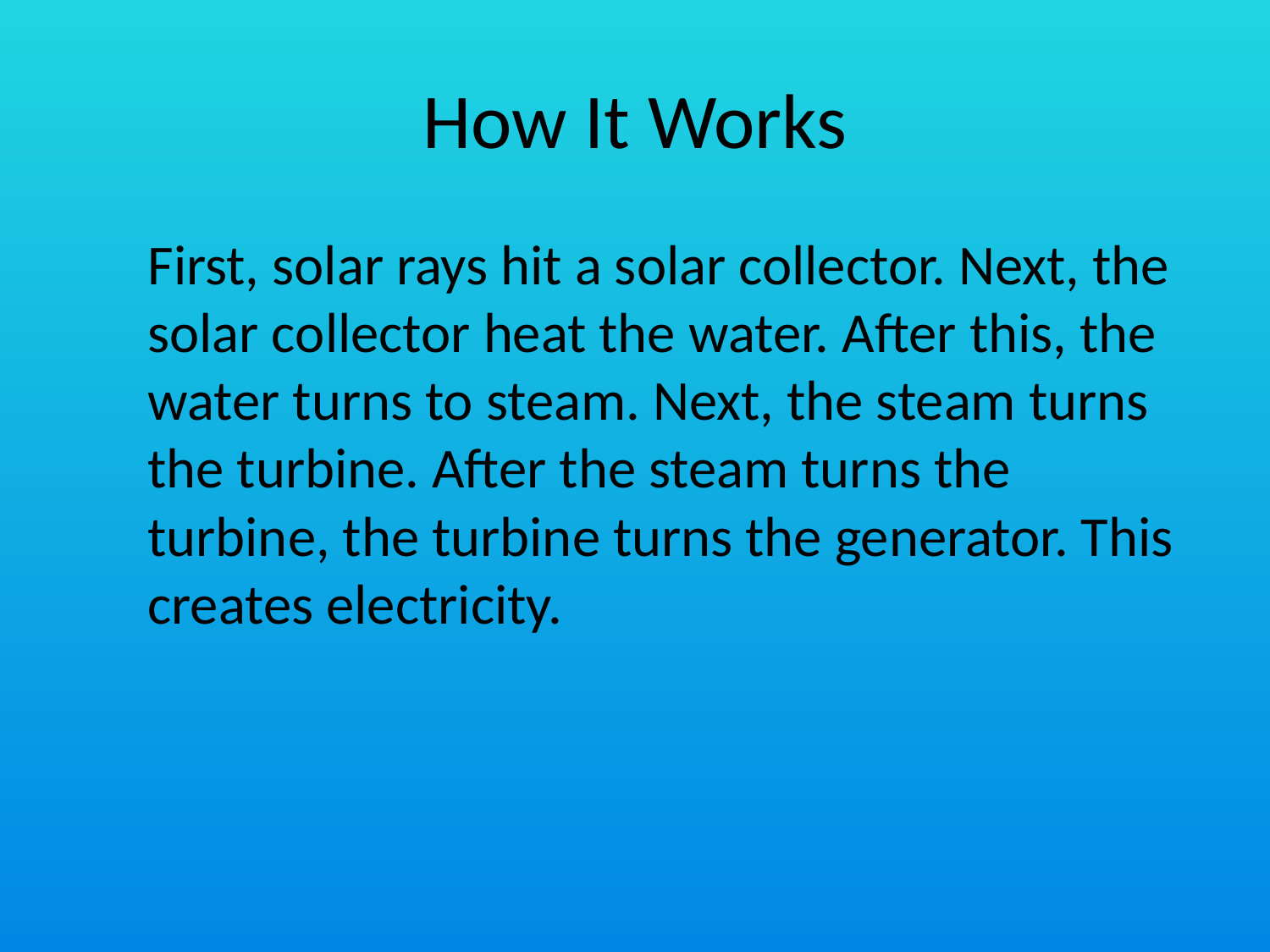

# How It Works
	First, solar rays hit a solar collector. Next, the solar collector heat the water. After this, the water turns to steam. Next, the steam turns the turbine. After the steam turns the turbine, the turbine turns the generator. This creates electricity.